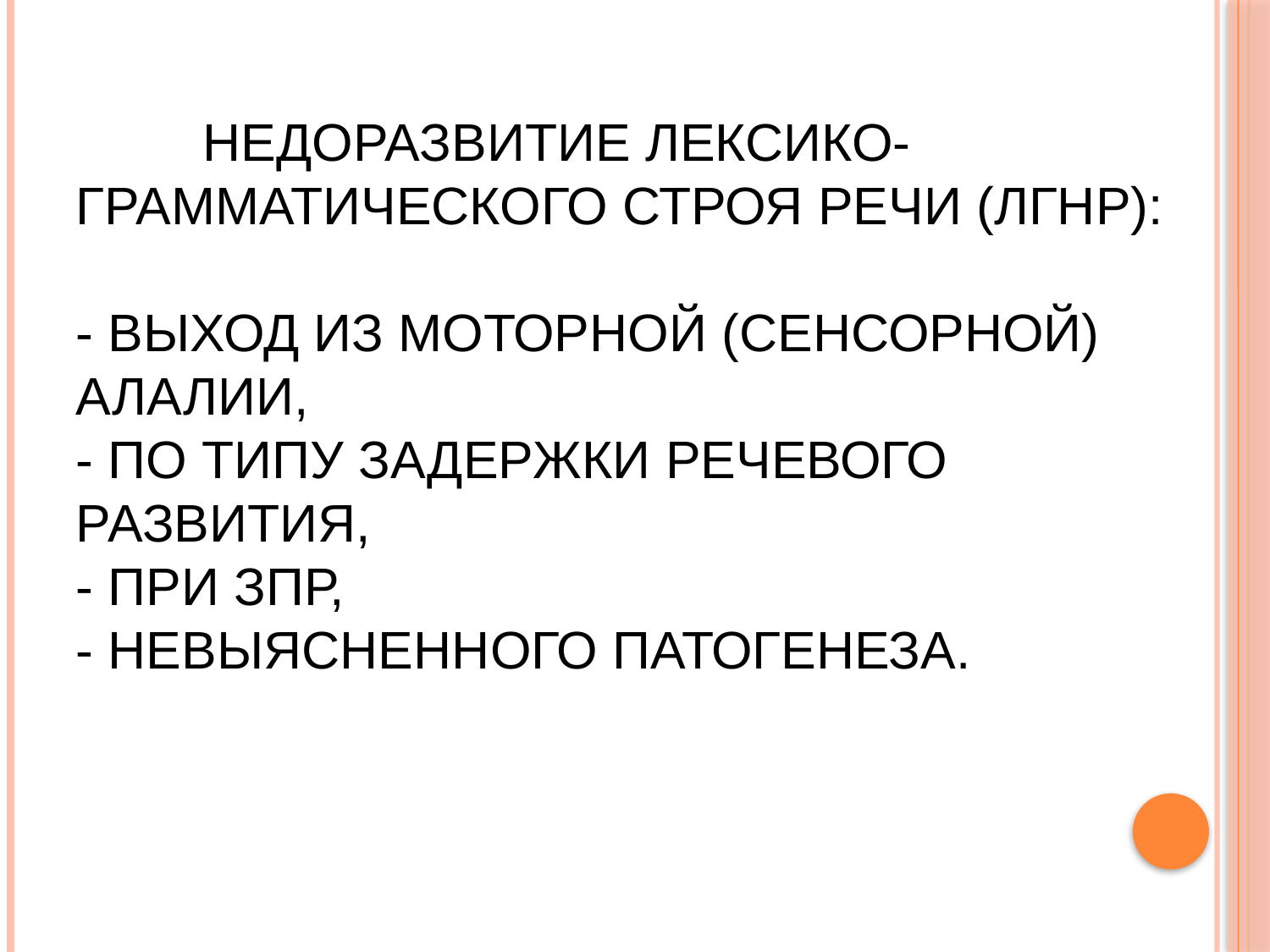

# Недоразвитие лексико-грамматического строя речи (ЛГНР): - выход из моторной (сенсорной) алалии, - по типу задержки речевого развития, - при ЗПР, - невыясненного патогенеза.